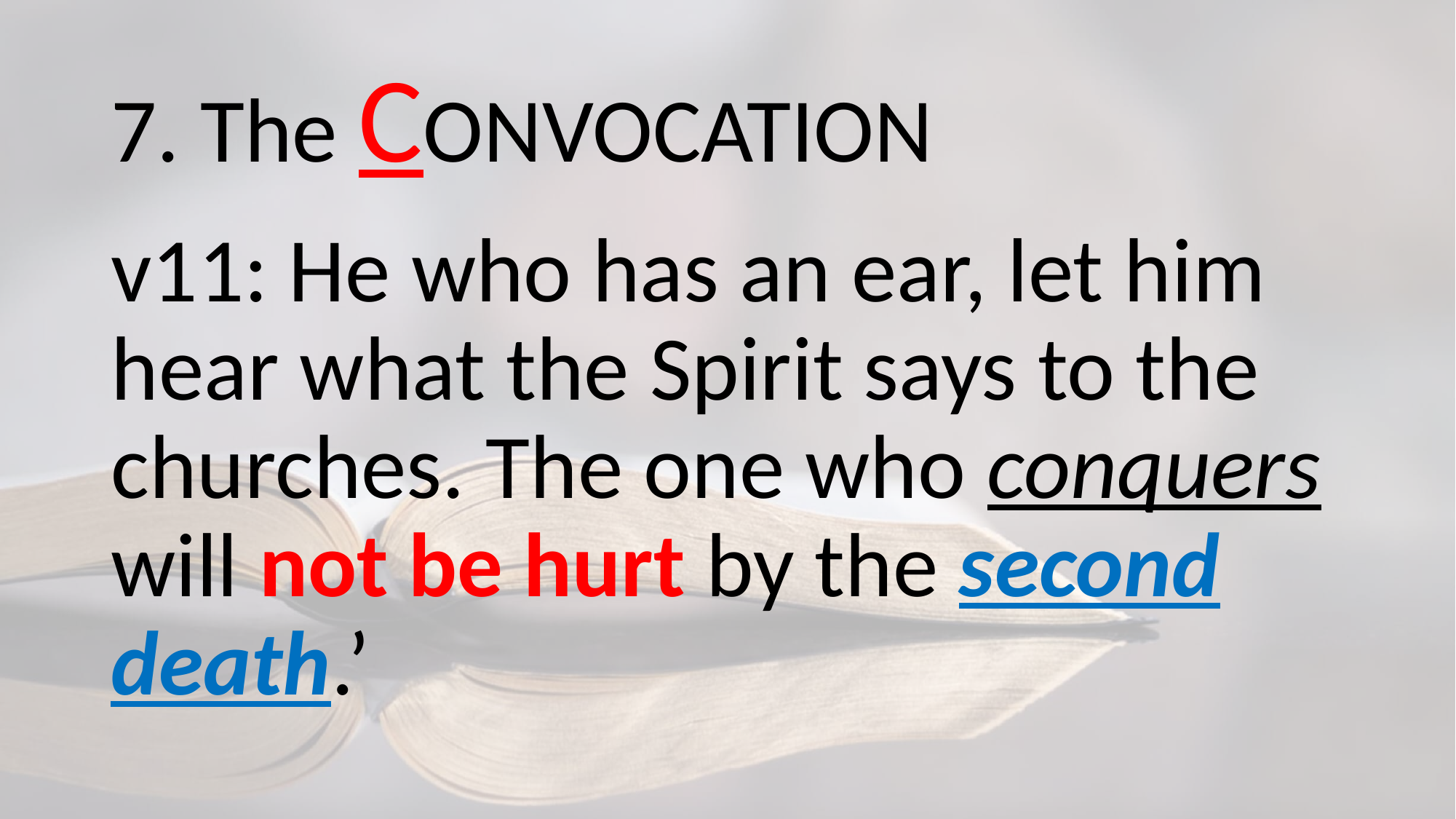

# 7. The CONVOCATION
v11: He who has an ear, let him hear what the Spirit says to the churches. The one who conquers will not be hurt by the second death.’